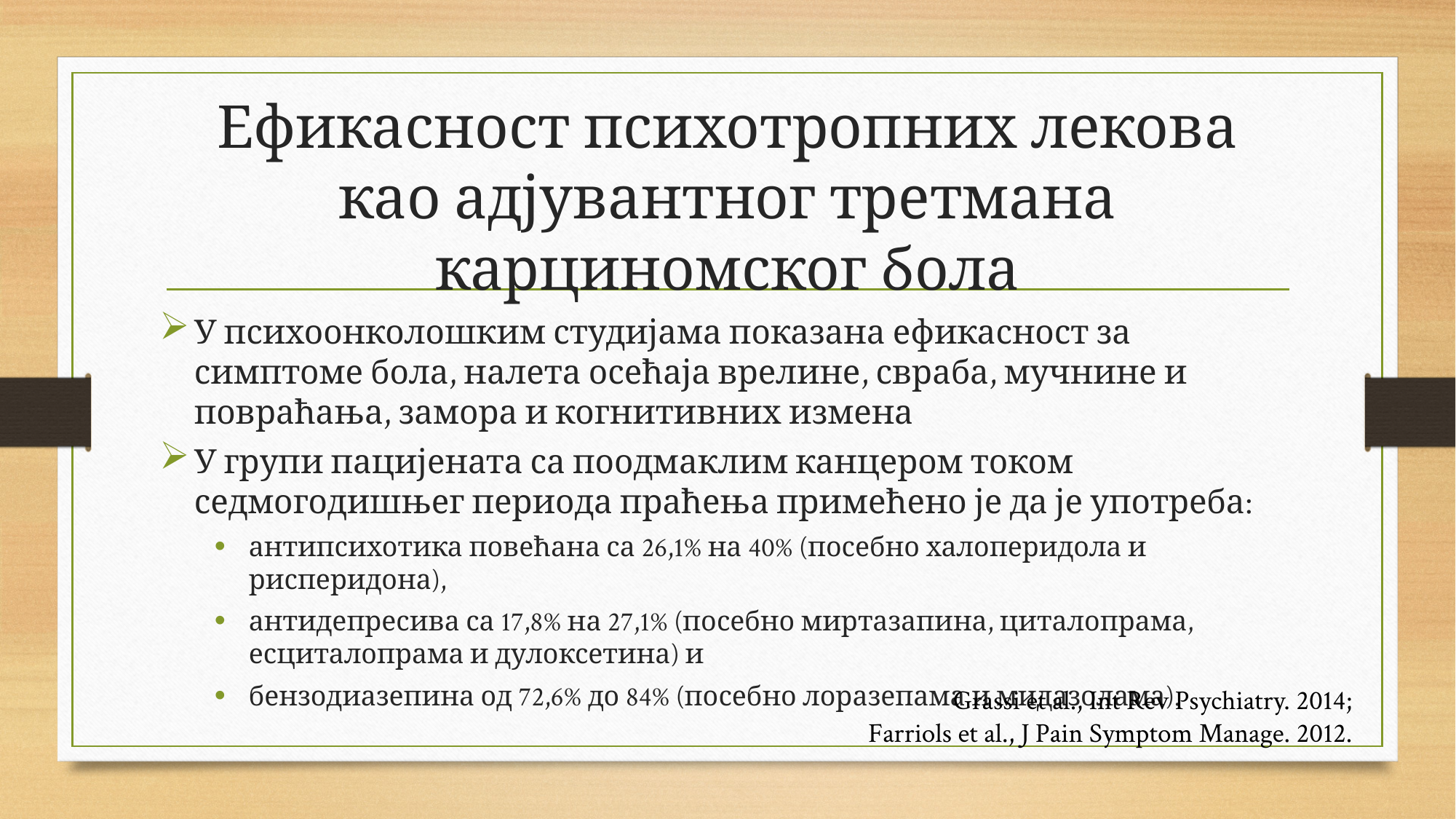

# Ефикасност психотропних лекова као адјувантног третмана карциномског бола
У психоонколошким студијама показана ефикасност за симптоме бола, налета осећаја врелине, свраба, мучнине и повраћања, замора и когнитивних измена
У групи пацијената са поодмаклим канцером током седмогодишњег периода праћења примећено је да је употреба:
антипсихотика повећана са 26,1% на 40% (посебно халоперидола и рисперидона),
антидепресива са 17,8% на 27,1% (посебно миртазапина, циталопрама, есциталопрама и дулоксетина) и
бензодиазепина од 72,6% до 84% (посебно лоразепама и мидазолама).
Grassi et al., Int Rev Psychiatry. 2014;
Farriols et al., J Pain Symptom Manage. 2012.